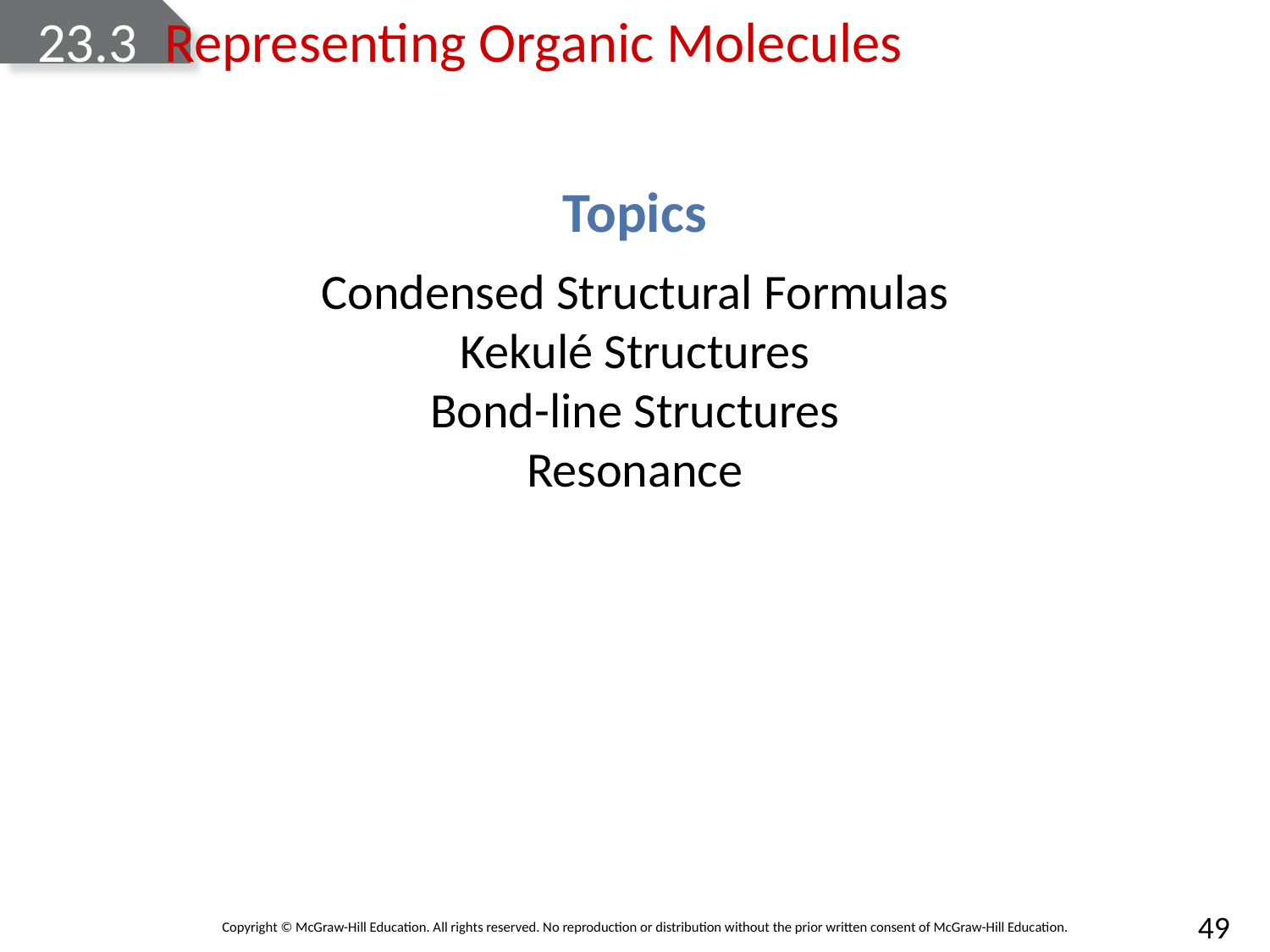

# 23.3	Representing Organic Molecules
Topics
Condensed Structural Formulas
Kekulé Structures
Bond-line Structures
Resonance